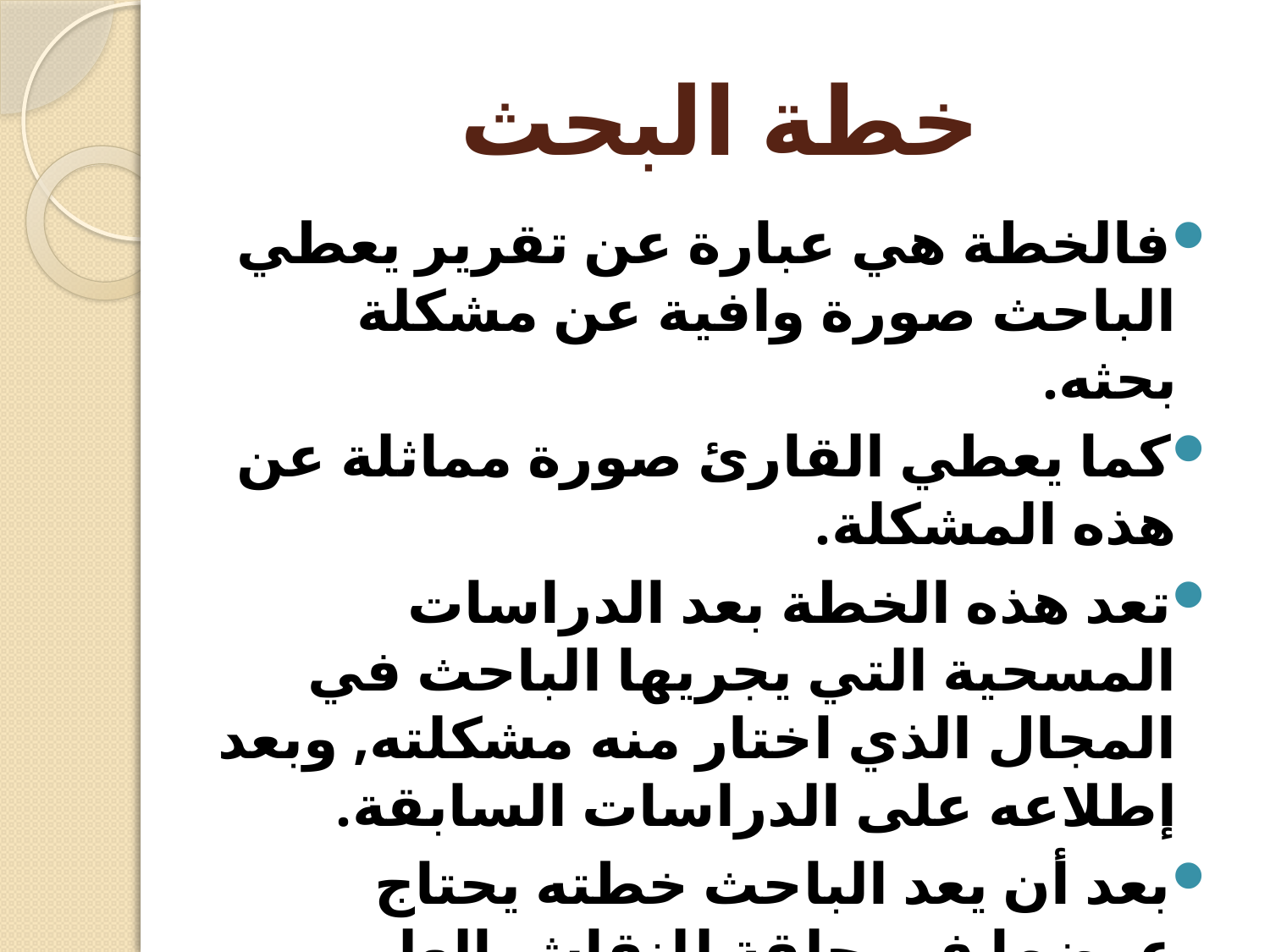

# خطة البحث
فالخطة هي عبارة عن تقرير يعطي الباحث صورة وافية عن مشكلة بحثه.
كما يعطي القارئ صورة مماثلة عن هذه المشكلة.
تعد هذه الخطة بعد الدراسات المسحية التي يجريها الباحث في المجال الذي اختار منه مشكلته, وبعد إطلاعه على الدراسات السابقة.
بعد أن يعد الباحث خطته يحتاج عرضها في حلقة للنقاش العلمي ( السيمنار ).